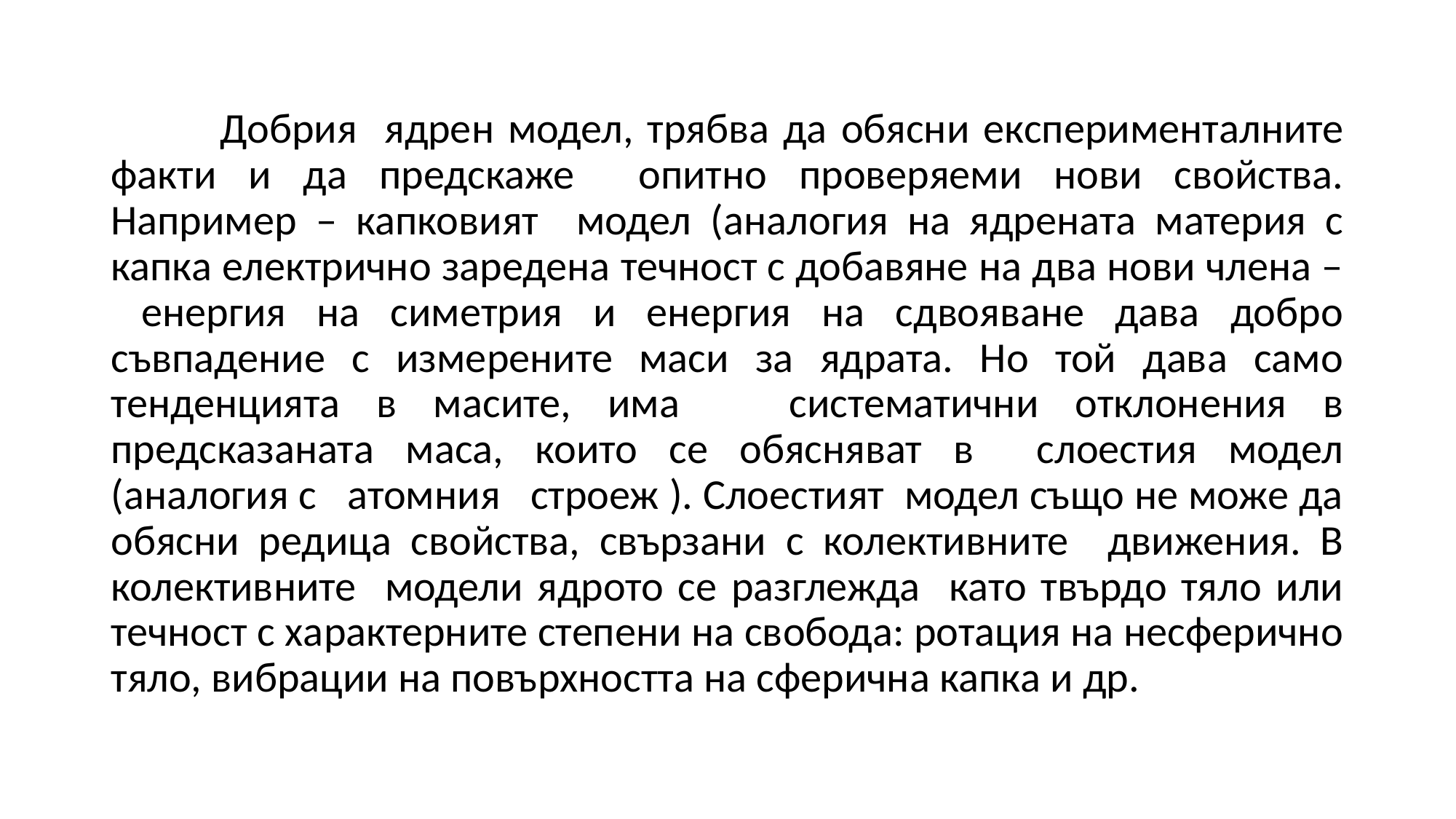

# Добрия  ядрен модел, трябва да обясни експерименталните факти и да предскаже  опитно проверяеми нови свойства. Например – капковият  модел (аналогия на ядрената материя с капка електрично заредена течност с добавяне на два нови члена –  енергия на симетрия и енергия на сдвояване дава добро съвпадение с измерените маси за ядрата. Но той дава само тенденцията в масите, има   систематични отклонения в предсказаната маса, които се обясняват в  слоестия модел (аналогия с   атомния   строеж ). Слоестият  модел също не може да обясни редица свойства, свързани с колективните  движения. В колективните  модели ядрото се разглежда  като твърдо тяло или течност с характерните степени на свобода: ротация на несферично тяло, вибрации на повърхността на сферична капка и др.